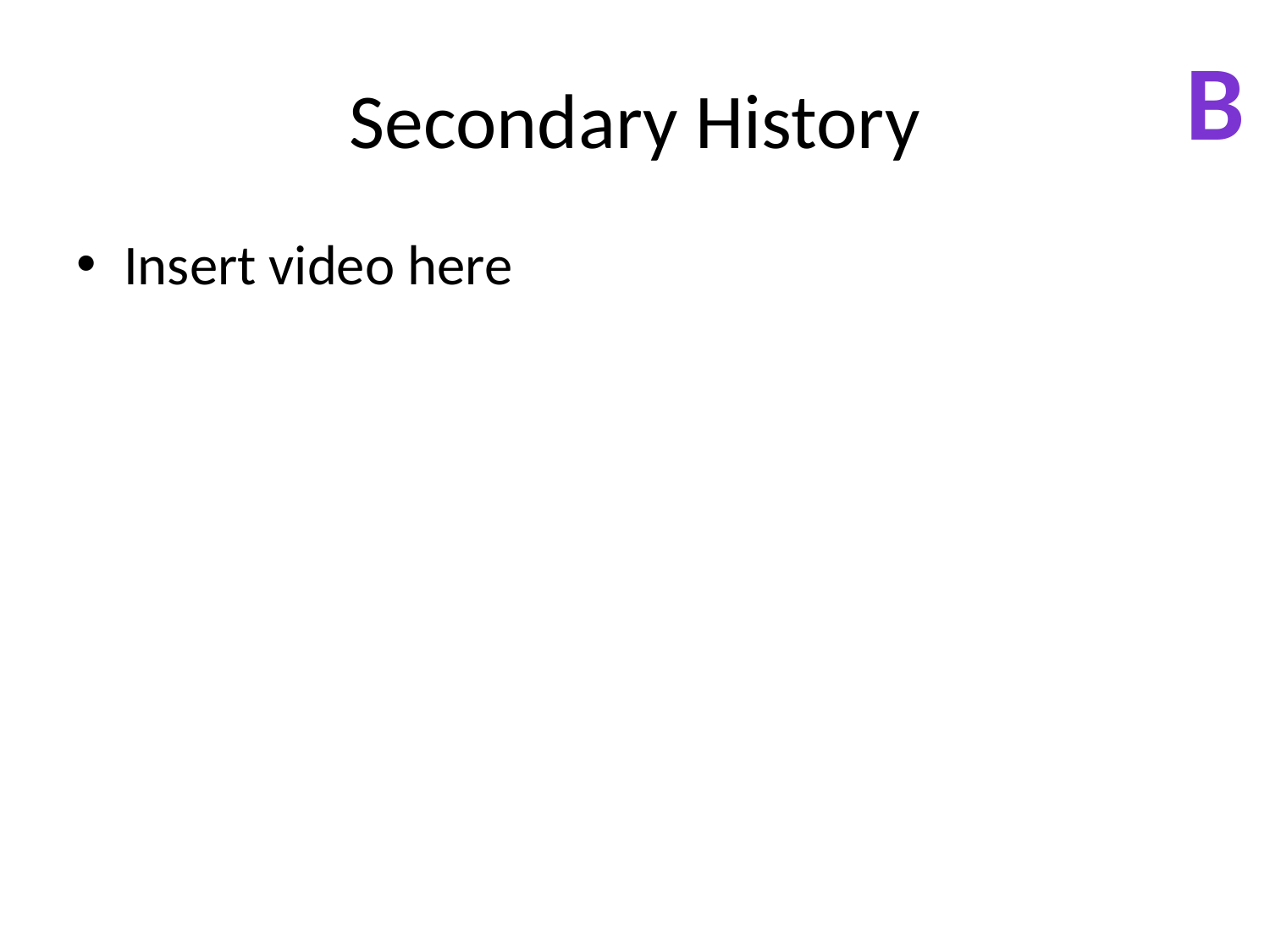

B
# Secondary History
Insert video here